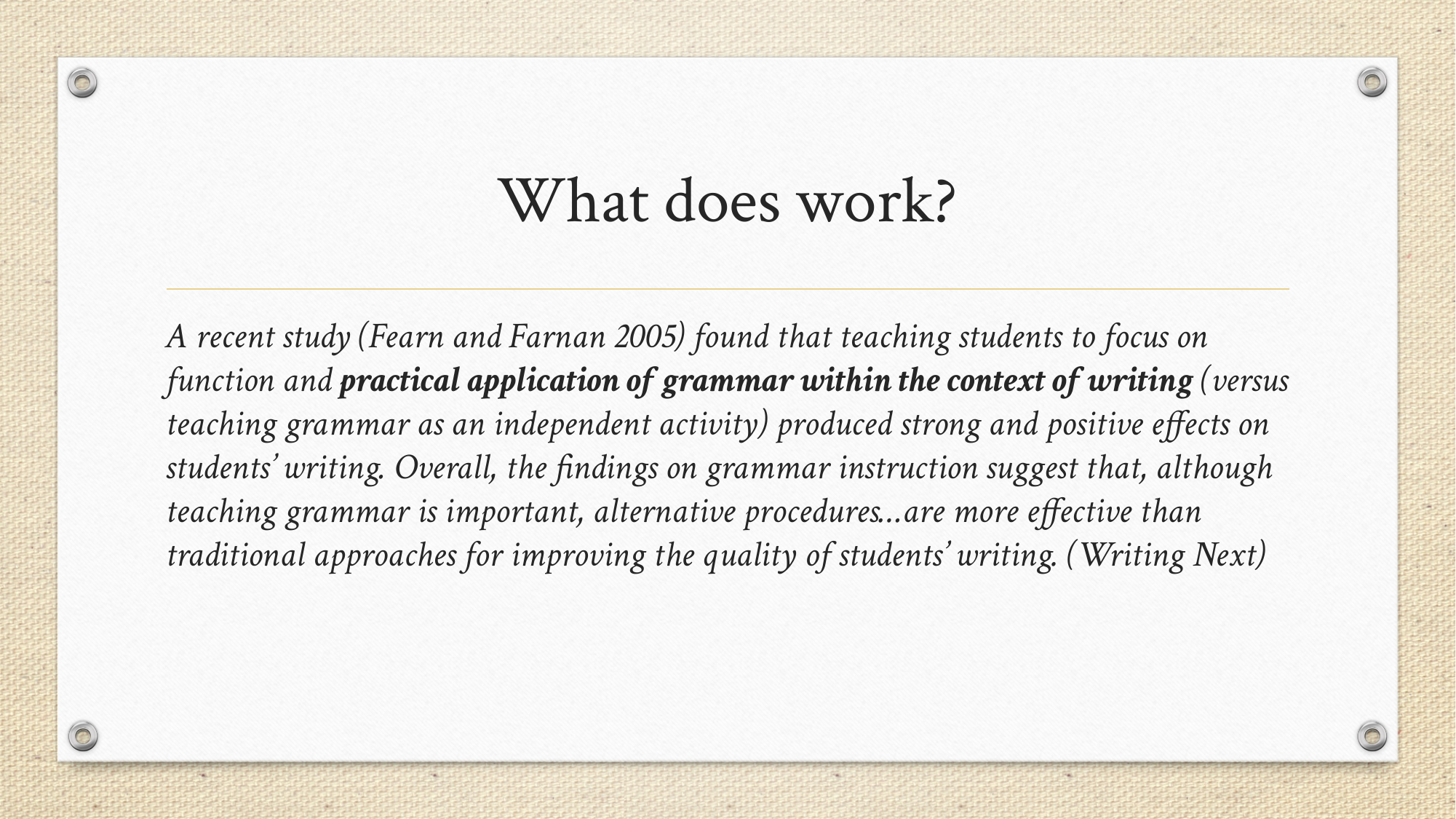

# What does work?
A recent study (Fearn and Farnan 2005) found that teaching students to focus on function and practical application of grammar within the context of writing (versus teaching grammar as an independent activity) produced strong and positive effects on students’ writing. Overall, the findings on grammar instruction suggest that, although teaching grammar is important, alternative procedures…are more effective than traditional approaches for improving the quality of students’ writing. (Writing Next)